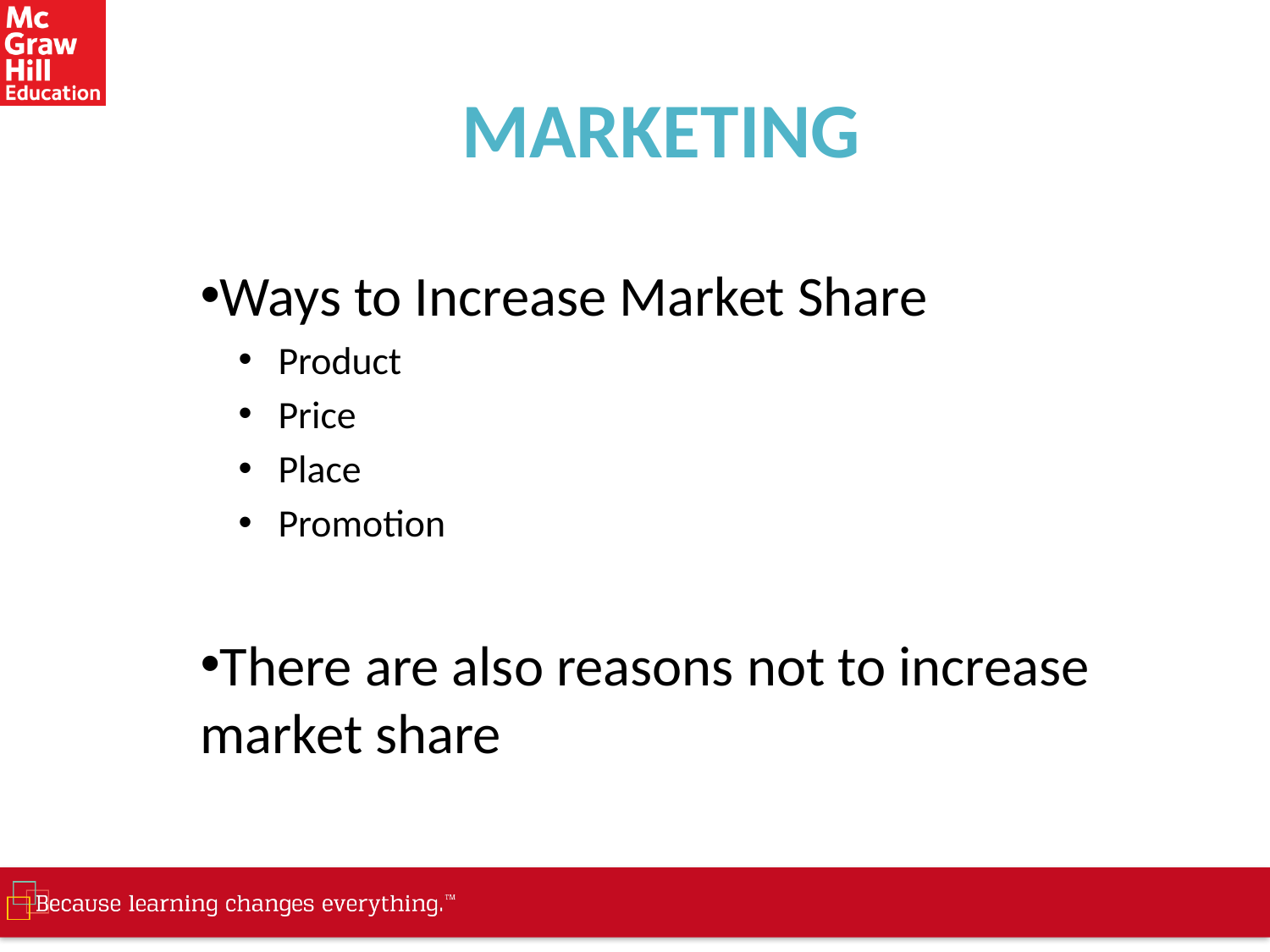

# MARKETING
Ways to Increase Market Share
Product
Price
Place
Promotion

There are also reasons not to increase market share